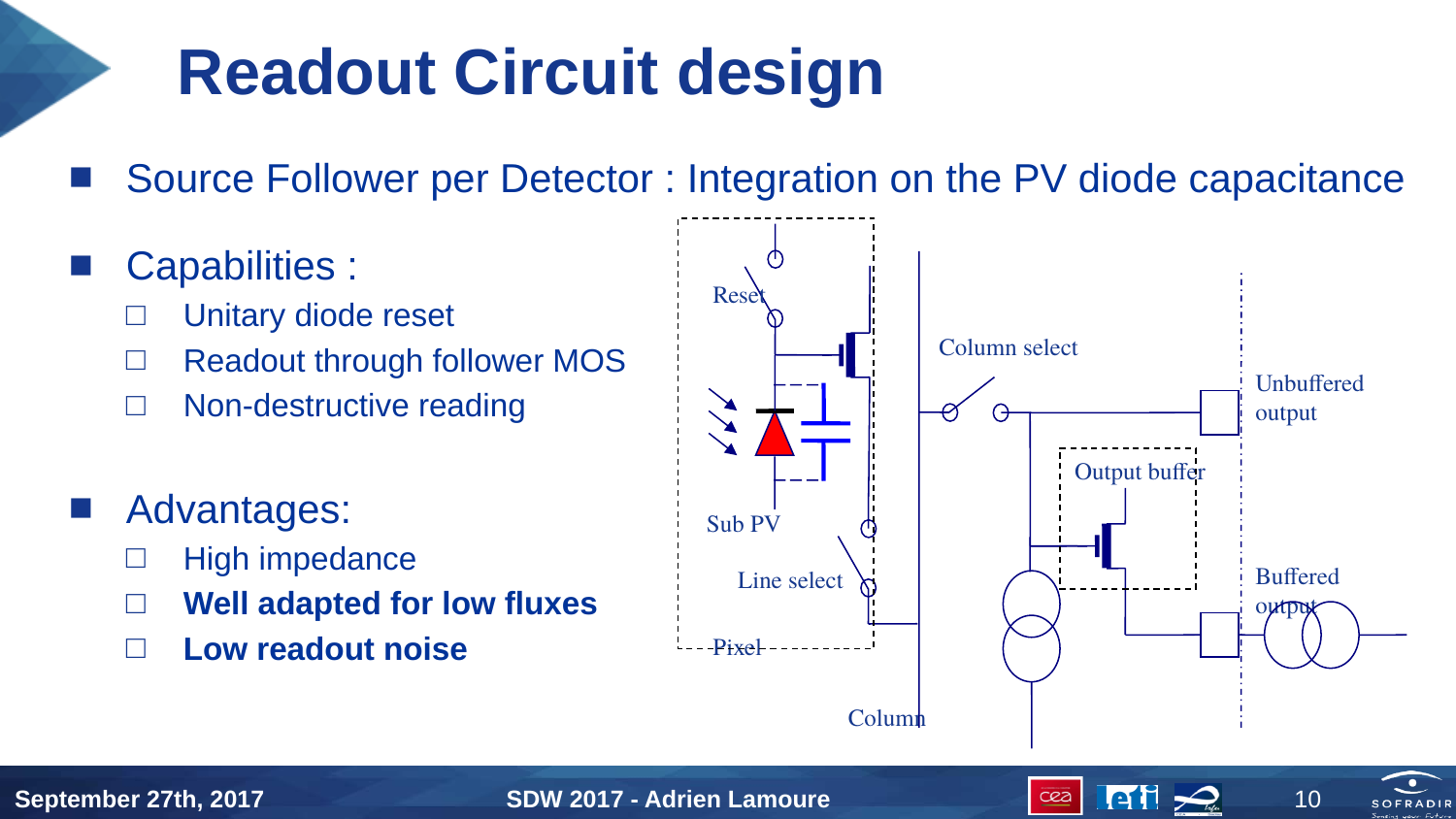

Readout Circuit design
Source Follower per Detector : Integration on the PV diode capacitance

Reset

Column select

Unbuffered output

Output buffer

Sub PV

Buffered output
Line select

Pixel

Column
Capabilities :
Unitary diode reset
Readout through follower MOS
Non-destructive reading

Advantages:
High impedance
Well adapted for low fluxes
Low readout noise

September 27th, 2017
SDW 2017 - Adrien Lamoure
10